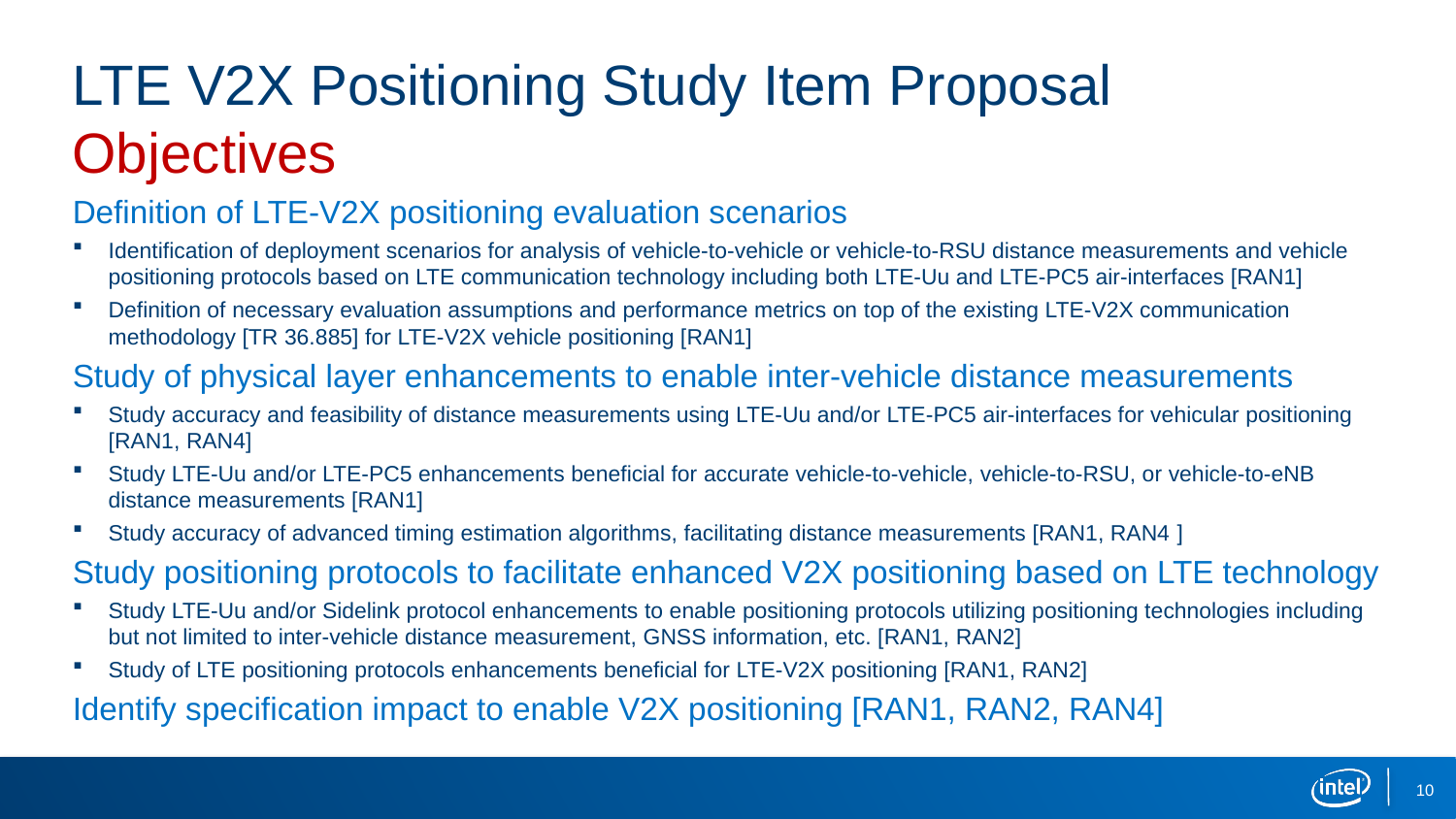

# LTE V2X Positioning Study Item Proposal Objectives
Definition of LTE-V2X positioning evaluation scenarios
Identification of deployment scenarios for analysis of vehicle-to-vehicle or vehicle-to-RSU distance measurements and vehicle positioning protocols based on LTE communication technology including both LTE-Uu and LTE-PC5 air-interfaces [RAN1]
Definition of necessary evaluation assumptions and performance metrics on top of the existing LTE-V2X communication methodology [TR 36.885] for LTE-V2X vehicle positioning [RAN1]
Study of physical layer enhancements to enable inter-vehicle distance measurements
Study accuracy and feasibility of distance measurements using LTE-Uu and/or LTE-PC5 air-interfaces for vehicular positioning [RAN1, RAN4]
Study LTE-Uu and/or LTE-PC5 enhancements beneficial for accurate vehicle-to-vehicle, vehicle-to-RSU, or vehicle-to-eNB distance measurements [RAN1]
Study accuracy of advanced timing estimation algorithms, facilitating distance measurements [RAN1, RAN4 ]
Study positioning protocols to facilitate enhanced V2X positioning based on LTE technology
Study LTE-Uu and/or Sidelink protocol enhancements to enable positioning protocols utilizing positioning technologies including but not limited to inter-vehicle distance measurement, GNSS information, etc. [RAN1, RAN2]
Study of LTE positioning protocols enhancements beneficial for LTE-V2X positioning [RAN1, RAN2]
Identify specification impact to enable V2X positioning [RAN1, RAN2, RAN4]
10